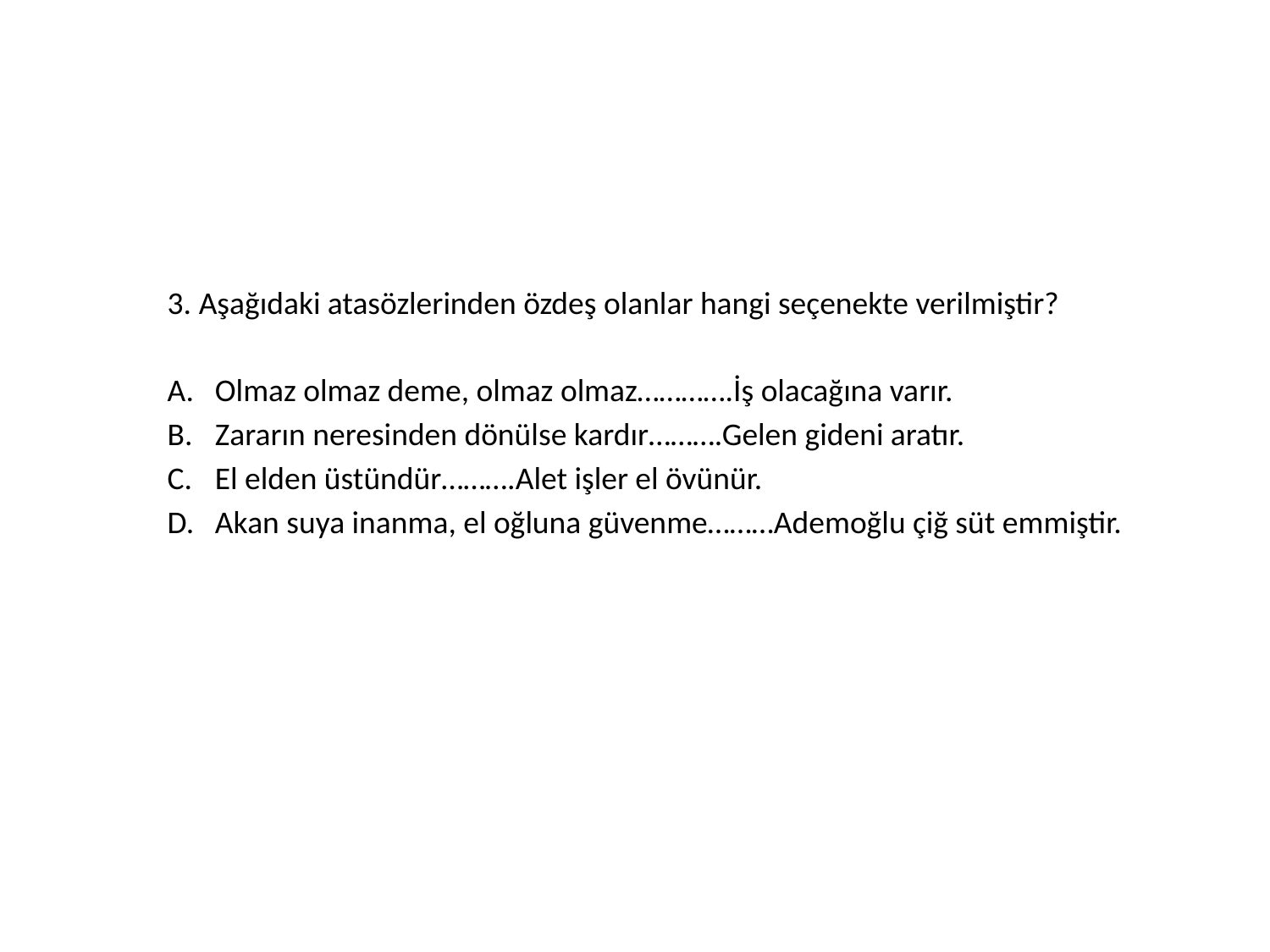

3. Aşağıdaki atasözlerinden özdeş olanlar hangi seçenekte verilmiştir?

Olmaz olmaz deme, olmaz olmaz………….İş olacağına varır.
Zararın neresinden dönülse kardır……….Gelen gideni aratır.
El elden üstündür……….Alet işler el övünür.
Akan suya inanma, el oğluna güvenme………Ademoğlu çiğ süt emmiştir.